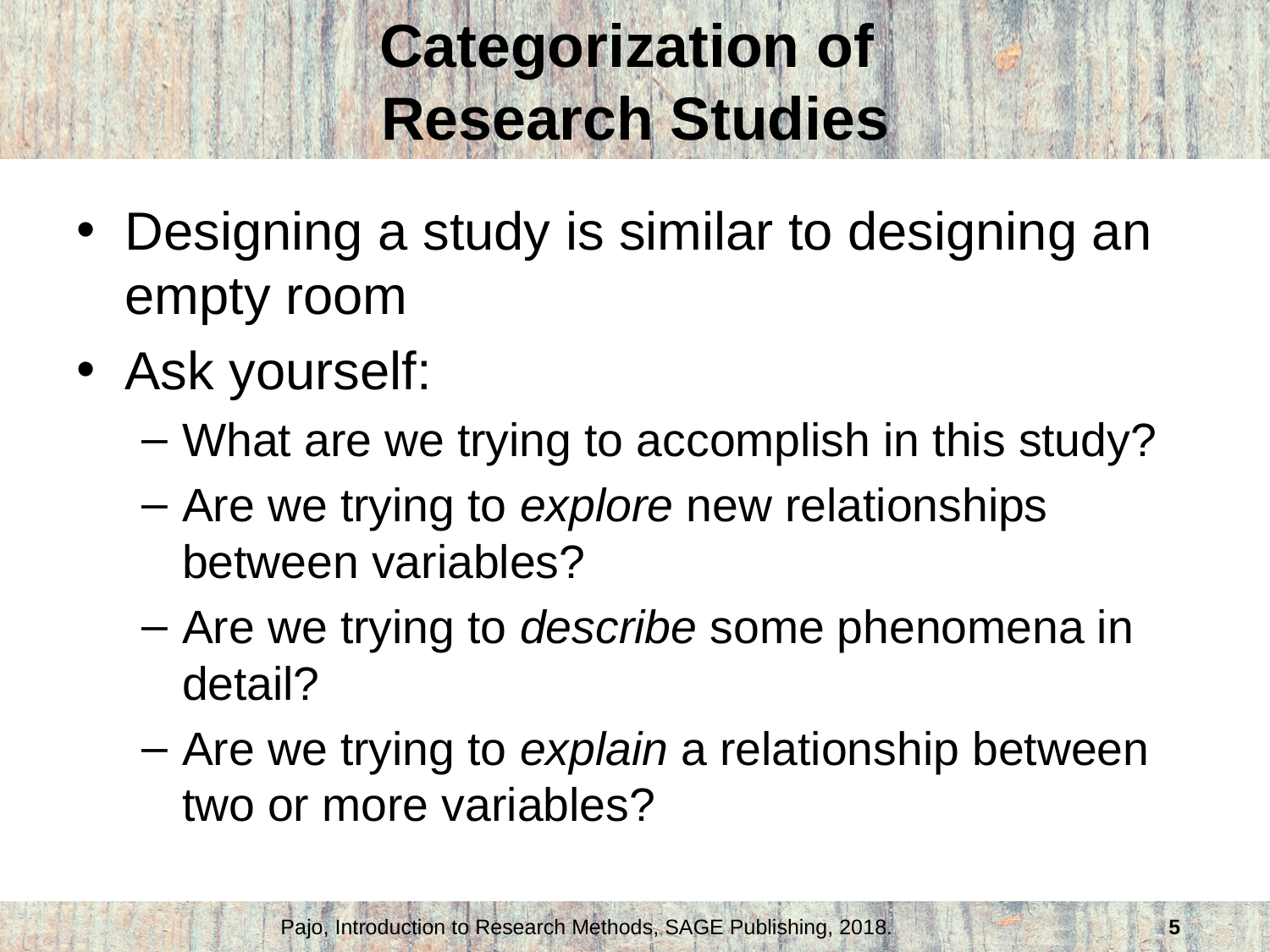

# Categorization of Research Studies
Designing a study is similar to designing an empty room
Ask yourself:
What are we trying to accomplish in this study?
Are we trying to explore new relationships between variables?
Are we trying to describe some phenomena in detail?
Are we trying to explain a relationship between two or more variables?
Pajo, Introduction to Research Methods, SAGE Publishing, 2018.
5